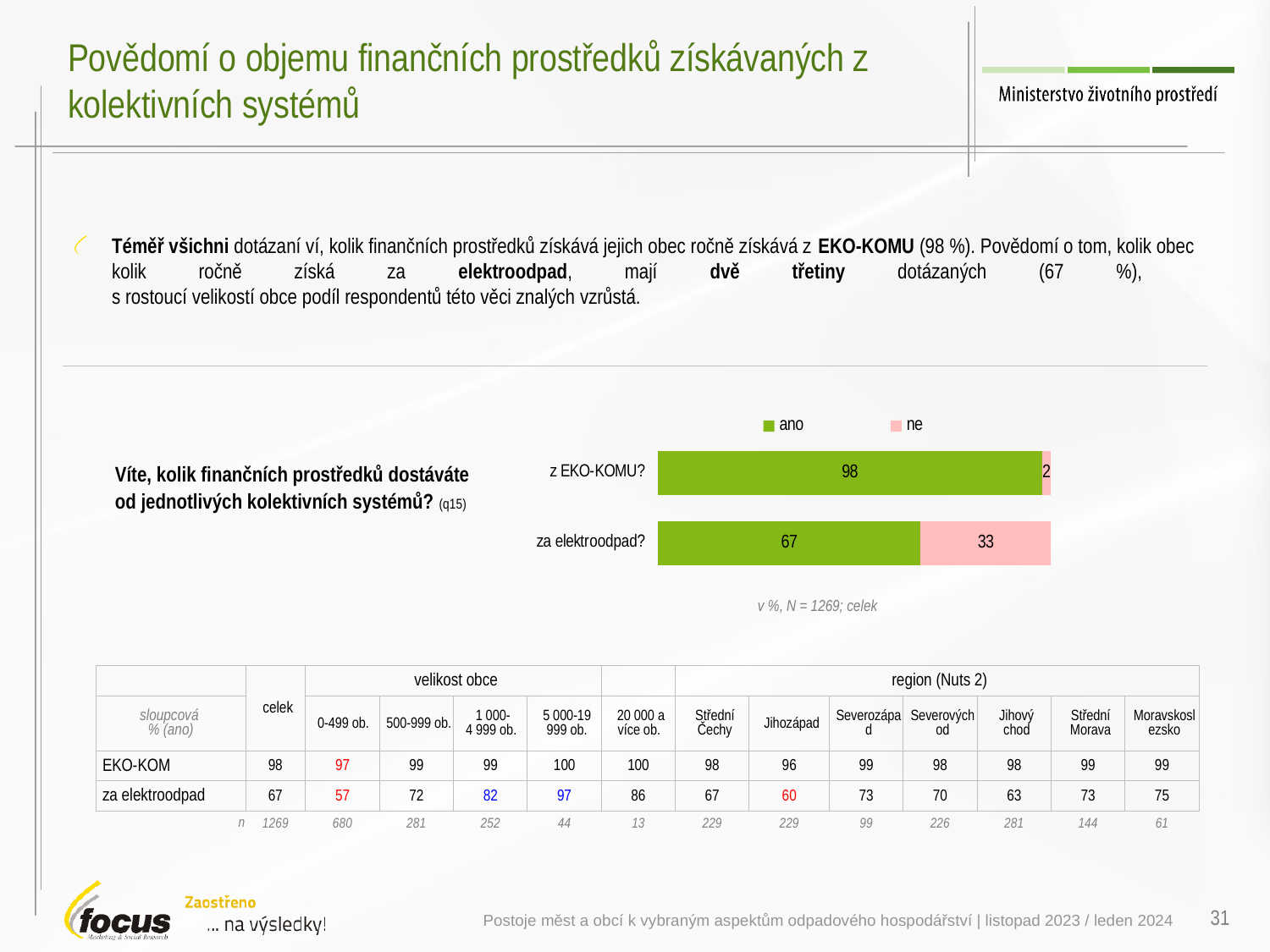

# Povědomí o objemu finančních prostředků získávaných z kolektivních systémů
Téměř všichni dotázaní ví, kolik finančních prostředků získává jejich obec ročně získává z EKO-KOMU (98 %). Povědomí o tom, kolik obec kolik ročně získá za elektroodpad, mají dvě třetiny dotázaných (67 %),
s rostoucí velikostí obce podíl respondentů této věci znalých vzrůstá.

### Chart

| Category | ano | ne |
|---|---|---|
| z EKO-KOMU? | 97.7983609828 | 2.201639017195 |
| za elektroodpad? | 66.89590115413 | 33.10409884587 |
Víte, kolik finančních prostředků dostáváte od jednotlivých kolektivních systémů? (q15)
v %, N = 1269; celek
|  | celek | velikost obce |  |  |  |  | region (Nuts 2) |  |  |  |  |  |  |
| --- | --- | --- | --- | --- | --- | --- | --- | --- | --- | --- | --- | --- | --- |
| sloupcová % (ano) | celek | 0-499 ob. | 500-999 ob. | 1 000- 4 999 ob. | 5 000-19 999 ob. | 20 000 a více ob. | Střední Čechy | Jihozápad | Severozápad | Severovýchod | Jihový chod | Střední Morava | Moravskoslezsko |
| EKO-KOM | 98 | 97 | 99 | 99 | 100 | 100 | 98 | 96 | 99 | 98 | 98 | 99 | 99 |
| za elektroodpad | 67 | 57 | 72 | 82 | 97 | 86 | 67 | 60 | 73 | 70 | 63 | 73 | 75 |
| n | 1269 | 680 | 281 | 252 | 44 | 13 | 229 | 229 | 99 | 226 | 281 | 144 | 61 |